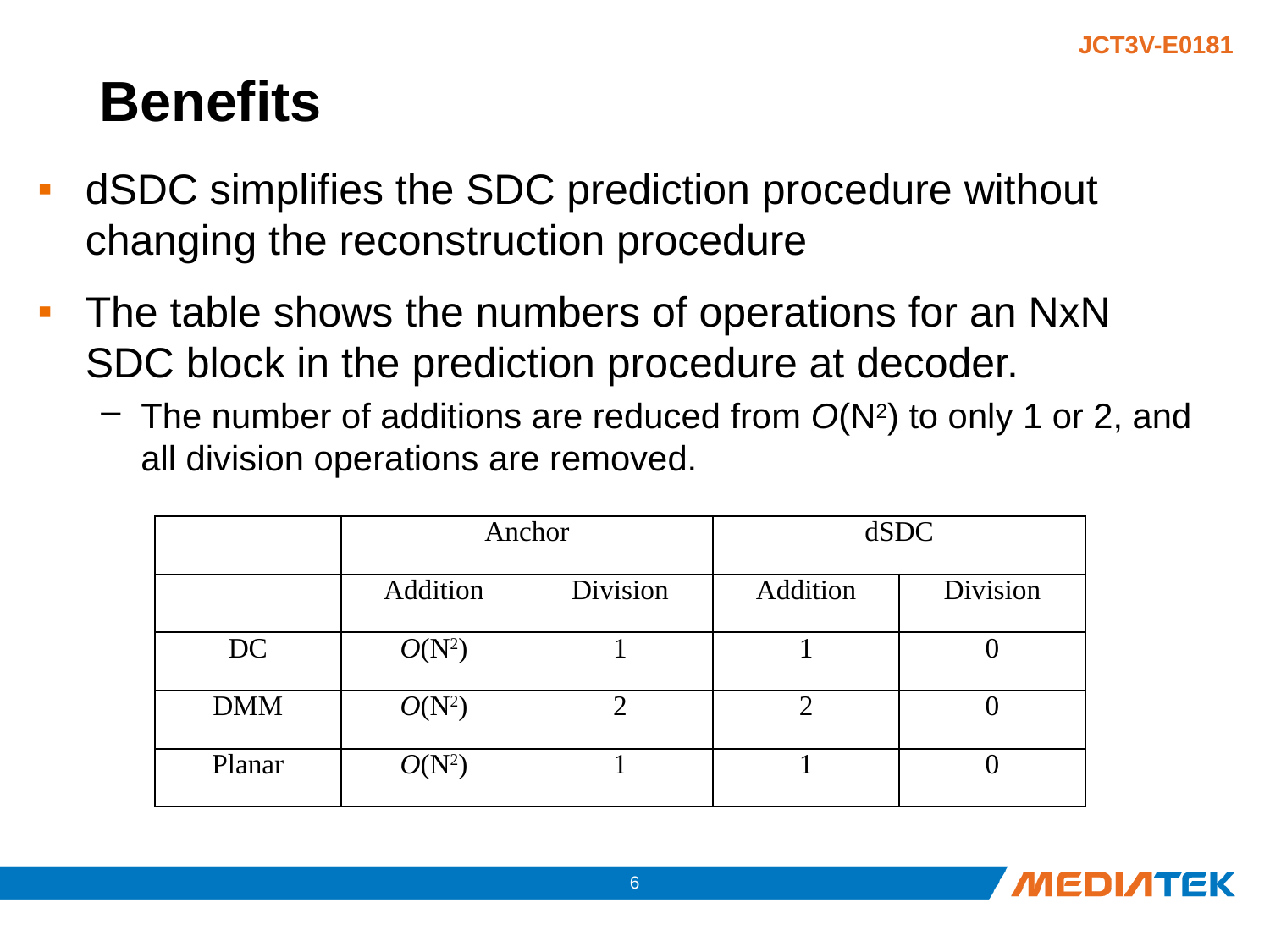

# Benefits
dSDC simplifies the SDC prediction procedure without changing the reconstruction procedure
The table shows the numbers of operations for an NxN SDC block in the prediction procedure at decoder.
The number of additions are reduced from O(N2) to only 1 or 2, and all division operations are removed.
|  | Anchor |  | dSDC |  |
| --- | --- | --- | --- | --- |
|  | Addition | Division | Addition | Division |
| DC | O(N2) | 1 | 1 | 0 |
| DMM | O(N2) | 2 | 2 | 0 |
| Planar | O(N2) | 1 | 1 | 0 |
6